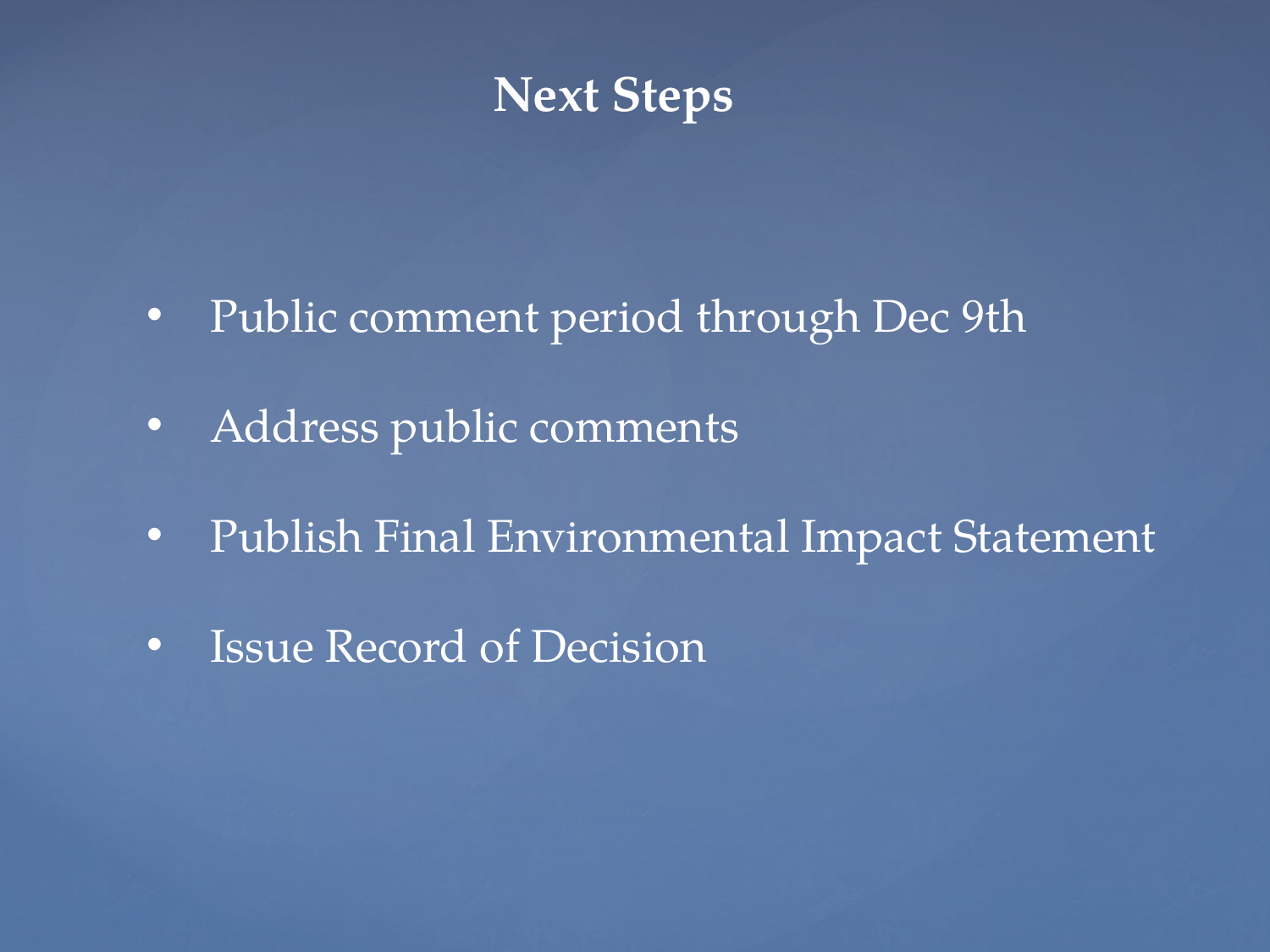

Next Steps
Public comment period through Dec 9th
Address public comments
Publish Final Environmental Impact Statement
Issue Record of Decision